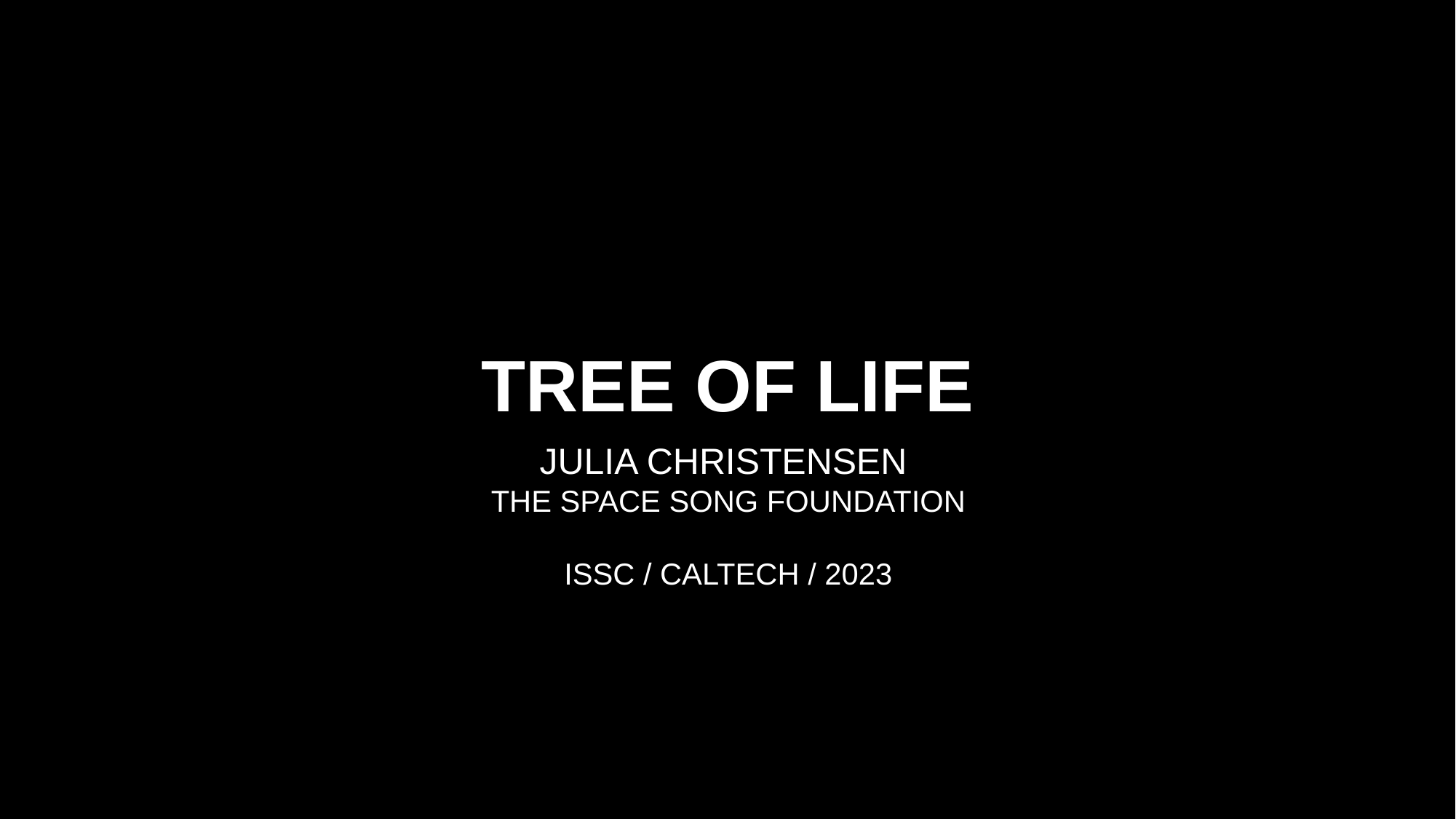

TREE OF LIFE
JULIA CHRISTENSEN
THE SPACE SONG FOUNDATION

ISSC / CALTECH / 2023